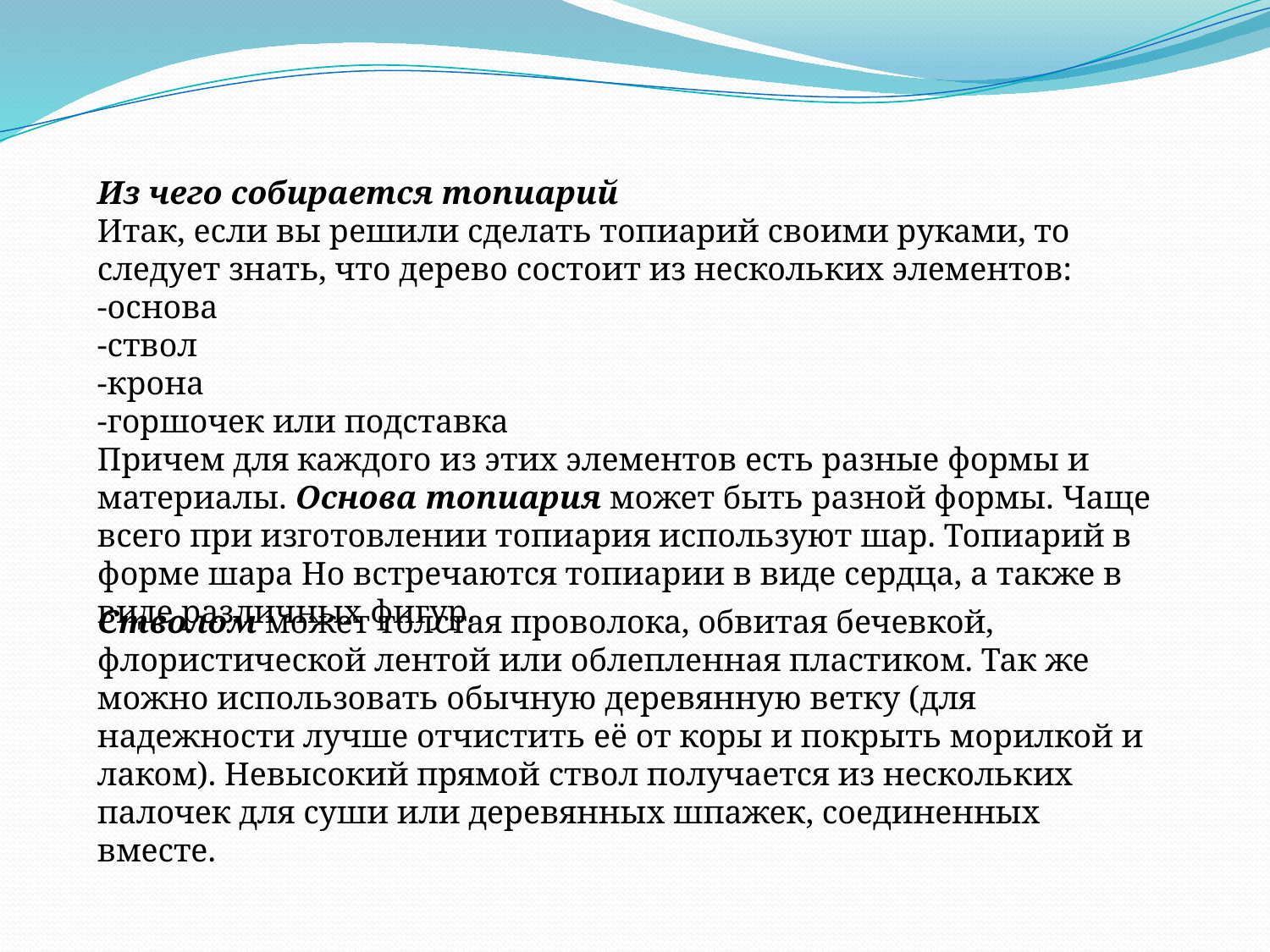

Из чего собирается топиарий
Итак, если вы решили сделать топиарий своими руками, то следует знать, что дерево состоит из нескольких элементов:
-основа
-ствол
-крона
-горшочек или подставка
Причем для каждого из этих элементов есть разные формы и материалы. Основа топиария может быть разной формы. Чаще всего при изготовлении топиария используют шар. Топиарий в форме шара Но встречаются топиарии в виде сердца, а также в виде различных фигур.

Стволом может толстая проволока, обвитая бечевкой, флористической лентой или облепленная пластиком. Так же можно использовать обычную деревянную ветку (для надежности лучше отчистить её от коры и покрыть морилкой и лаком). Невысокий прямой ствол получается из нескольких палочек для суши или деревянных шпажек, соединенных вместе.